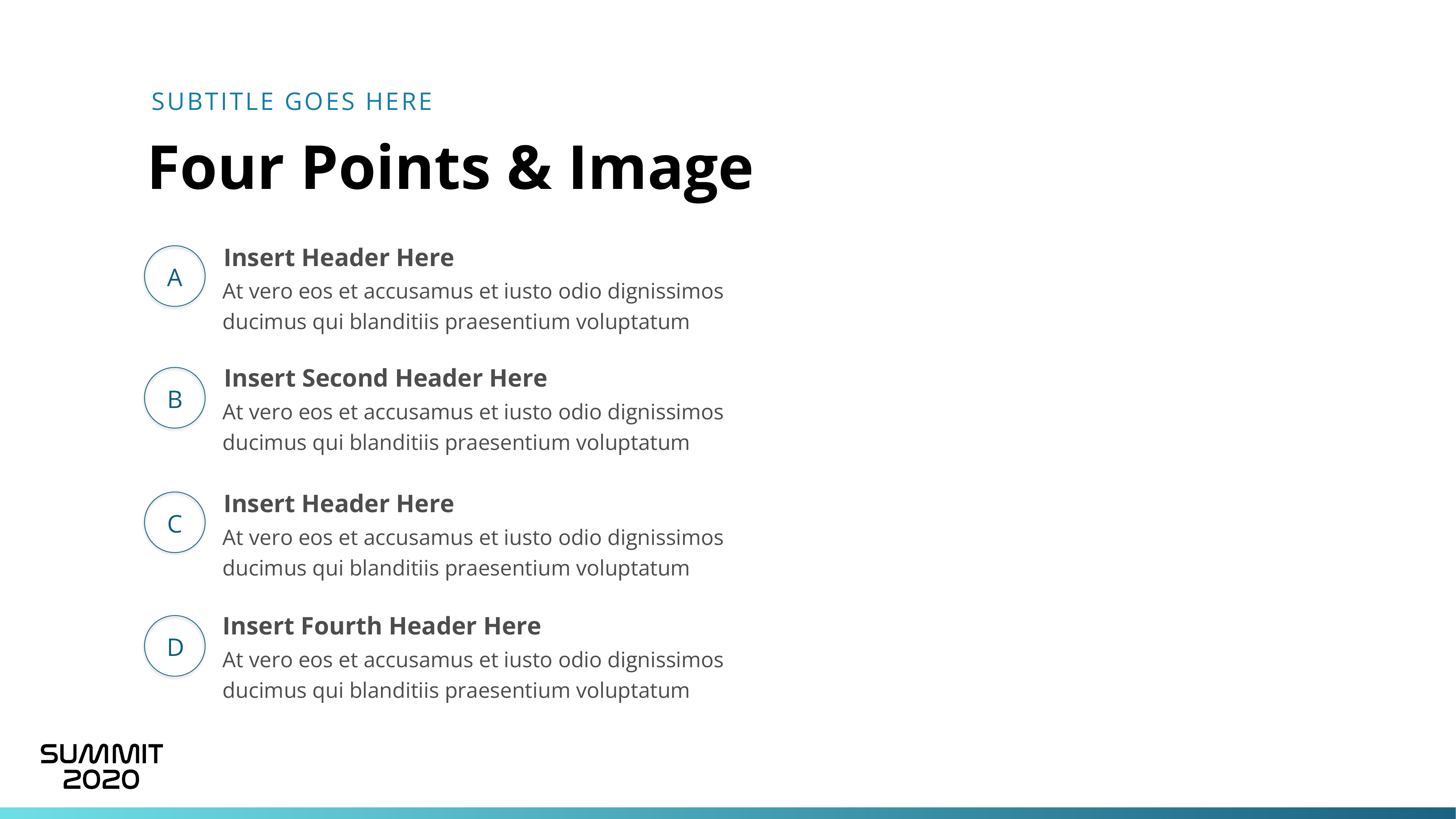

SUBTITLE GOES HERE

Four Points & Image
Insert Header Here

A
At vero eos et accusamus et iusto odio dignissimos ducimus qui blanditiis praesentium voluptatum
Insert Second Header Here

B
At vero eos et accusamus et iusto odio dignissimos ducimus qui blanditiis praesentium voluptatum
Insert Header Here

C
At vero eos et accusamus et iusto odio dignissimos ducimus qui blanditiis praesentium voluptatum
Insert Fourth Header Here

D
At vero eos et accusamus et iusto odio dignissimos ducimus qui blanditiis praesentium voluptatum